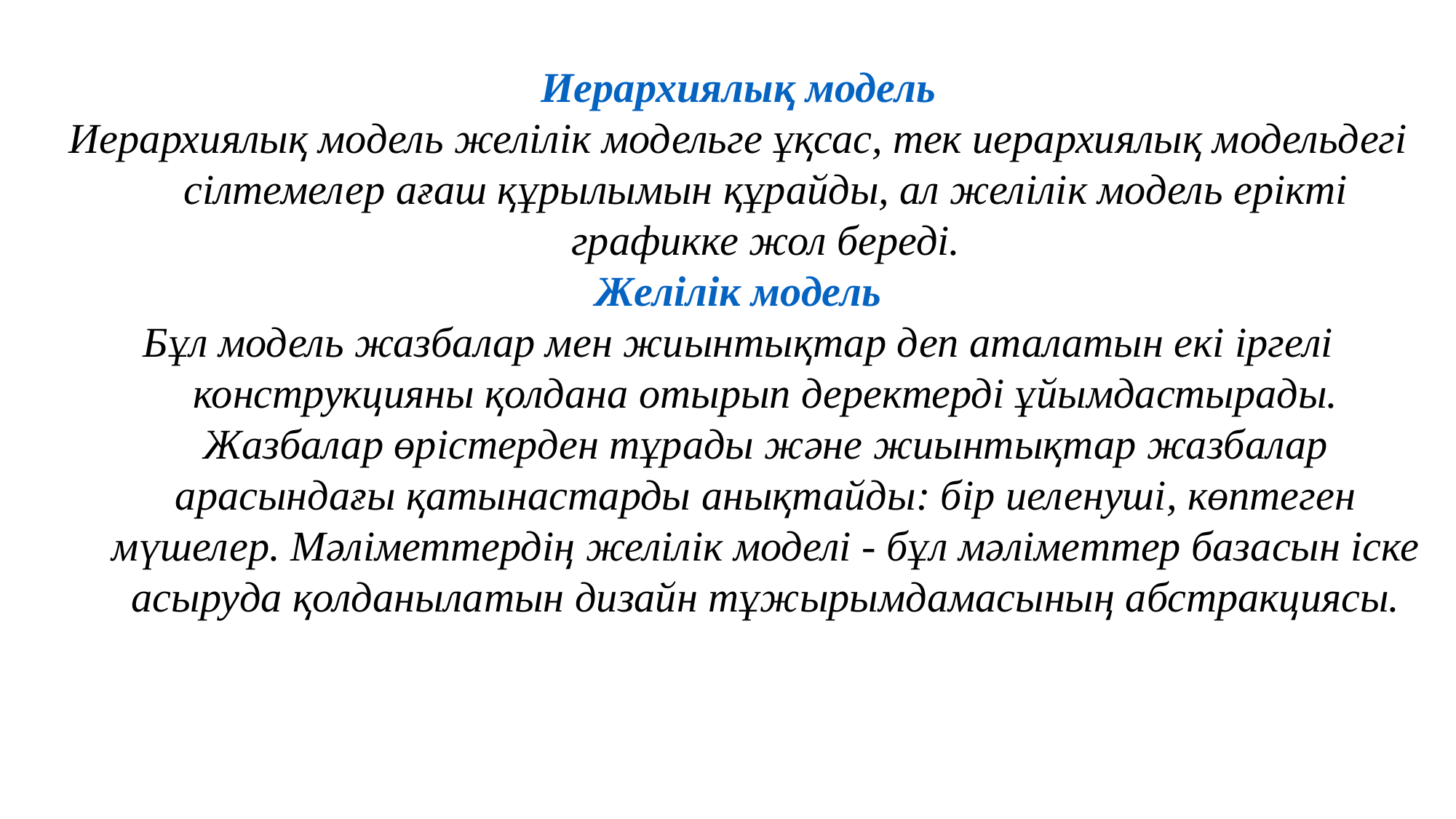

Иерархиялық модель
Иерархиялық модель желілік модельге ұқсас, тек иерархиялық модельдегі сілтемелер ағаш құрылымын құрайды, ал желілік модель ерікті графикке жол береді.
Желілік модель
Бұл модель жазбалар мен жиынтықтар деп аталатын екі іргелі конструкцияны қолдана отырып деректерді ұйымдастырады. Жазбалар өрістерден тұрады және жиынтықтар жазбалар арасындағы қатынастарды анықтайды: бір иеленуші, көптеген мүшелер. Мәліметтердің желілік моделі - бұл мәліметтер базасын іске асыруда қолданылатын дизайн тұжырымдамасының абстракциясы.